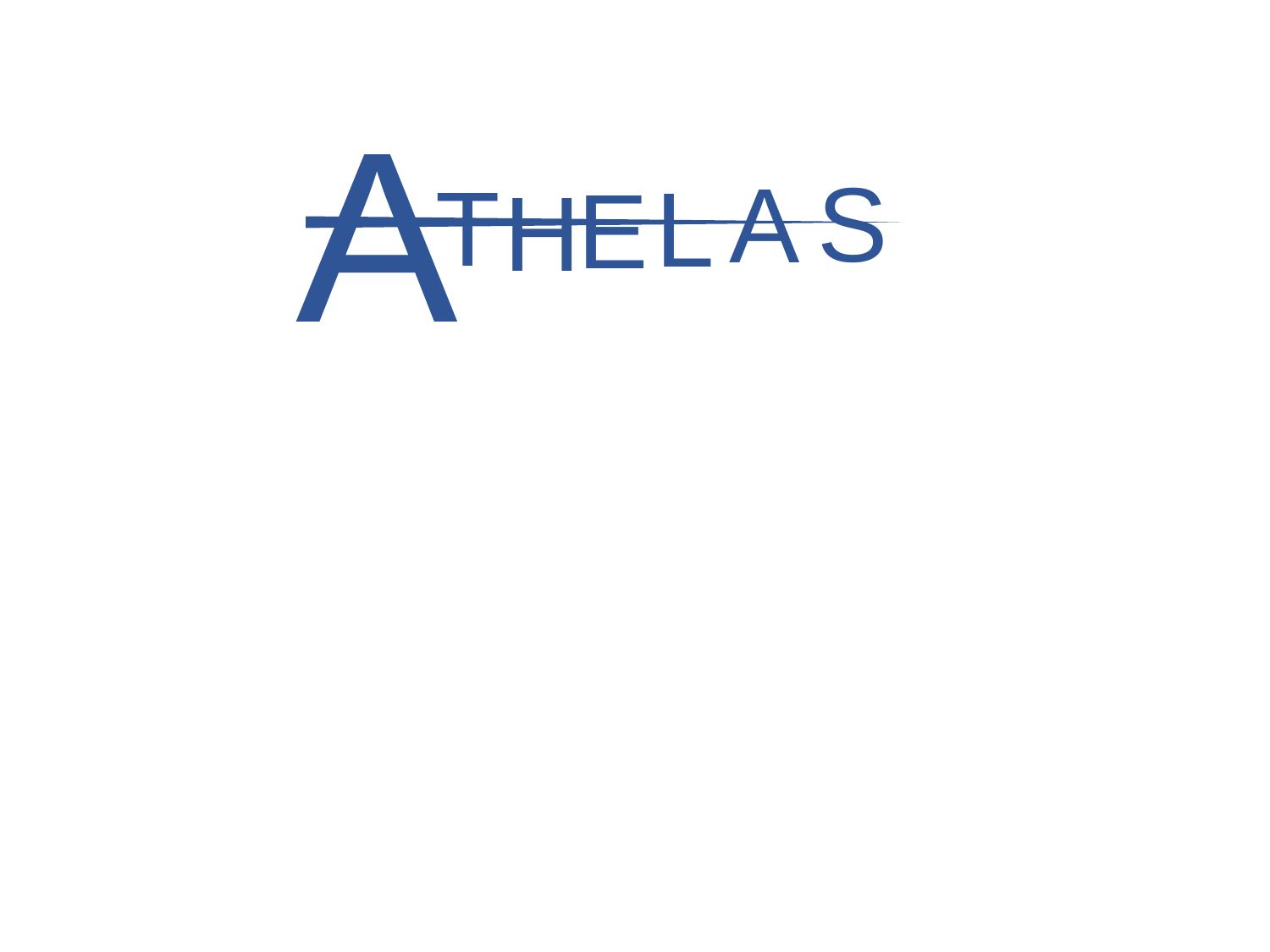

A
S
A
T
L
E
H